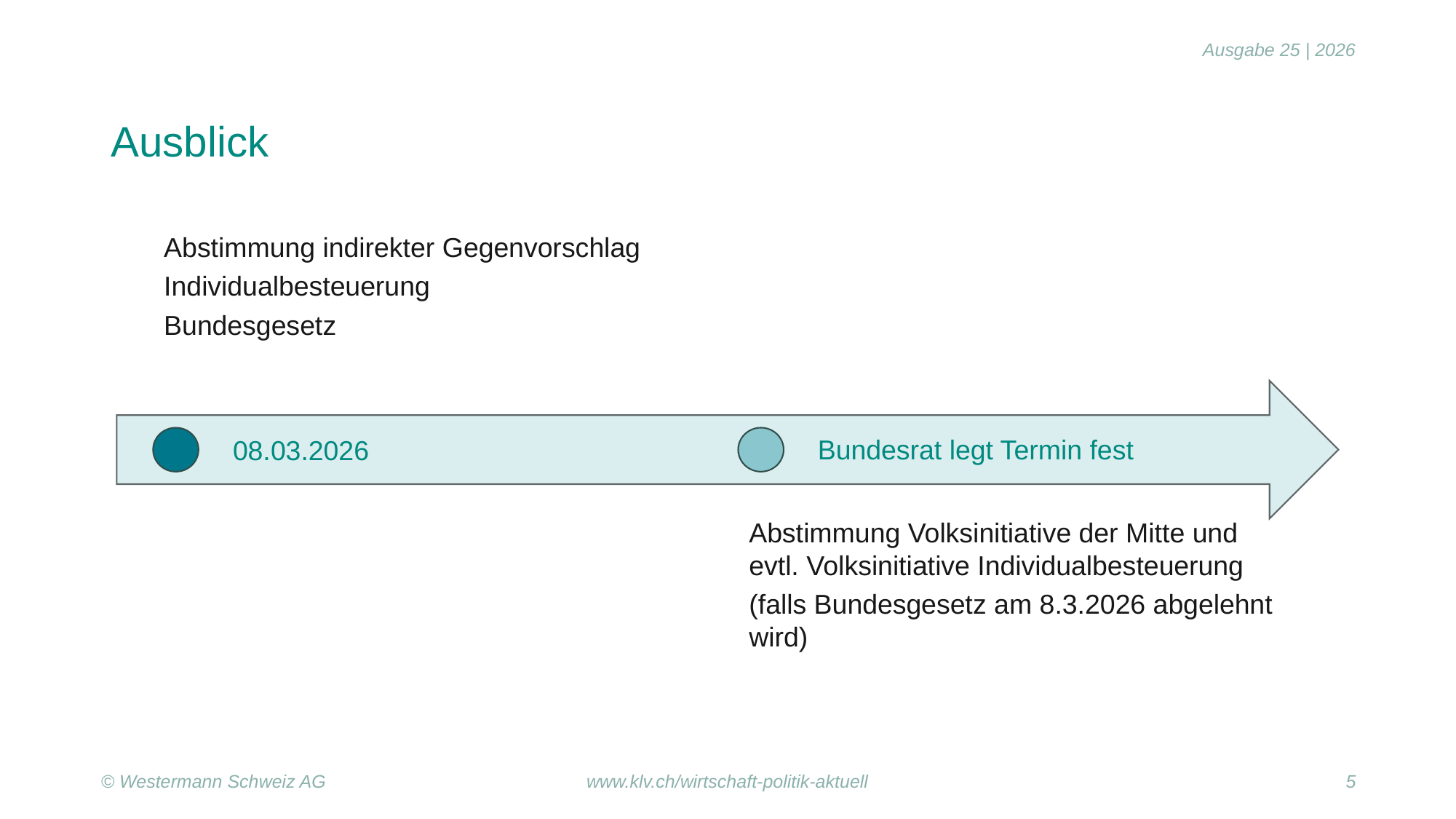

Ausblick
Abstimmung indirekter Gegenvorschlag
Individualbesteuerung
Bundesgesetz

Bundesrat legt Termin fest
08.03.2026

Abstimmung Volksinitiative der Mitte und evtl. Volksinitiative Individualbesteuerung
(falls Bundesgesetz am 8.3.2026 abgelehnt wird)